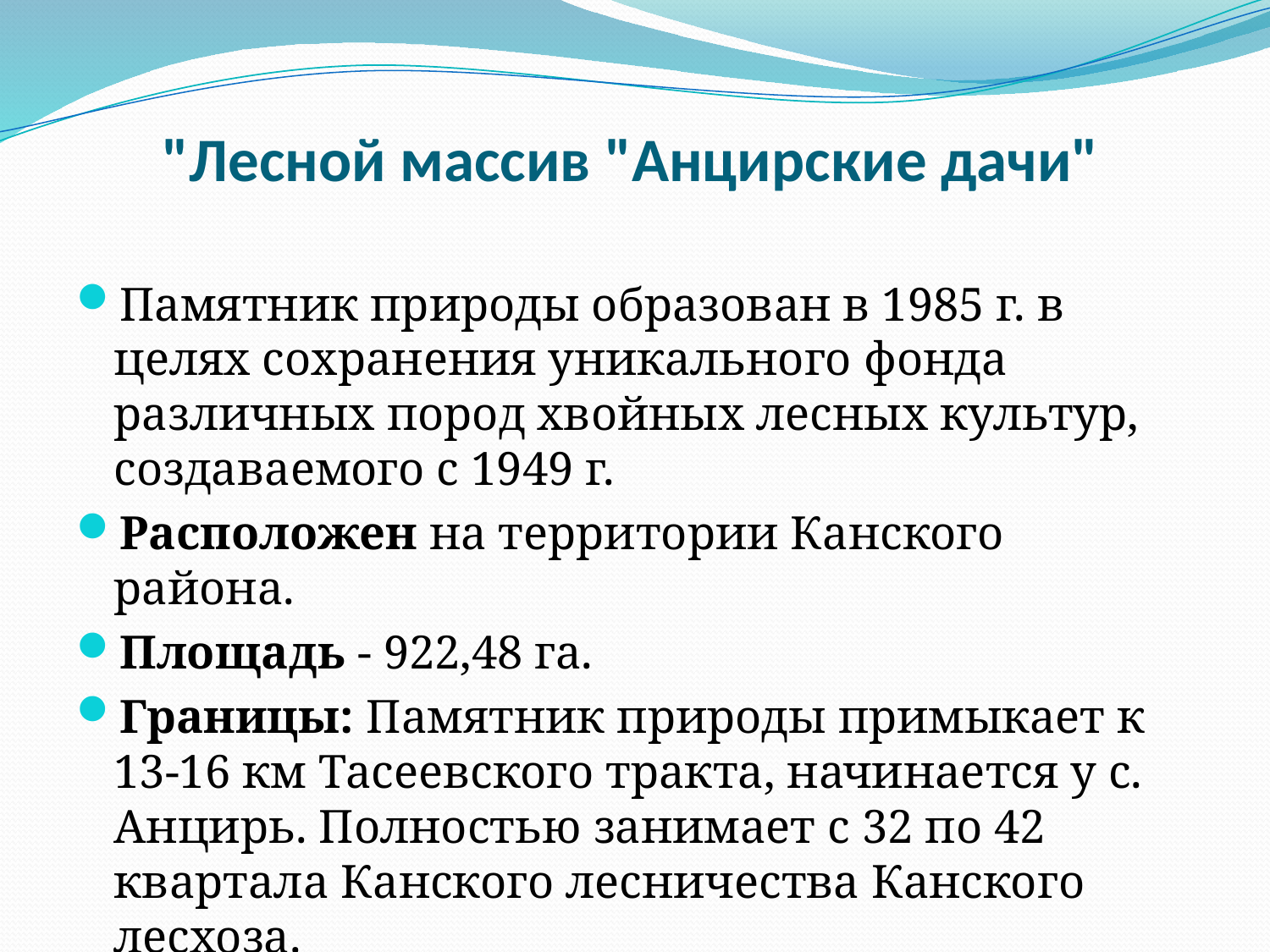

# "Лесной массив "Анцирские дачи"
Памятник природы образован в 1985 г. в целях сохранения уникального фонда различных пород хвойных лесных культур, создаваемого с 1949 г.
Расположен на территории Канского района.
Площадь - 922,48 га.
Границы: Памятник природы примыкает к 13-16 км Тасеевского тракта, начинается у с. Анцирь. Полностью занимает с 32 по 42 квартала Канского лесничества Канского лесхоза.
Основные охраняемые объекты: лесной массив "Анцирские дачи".